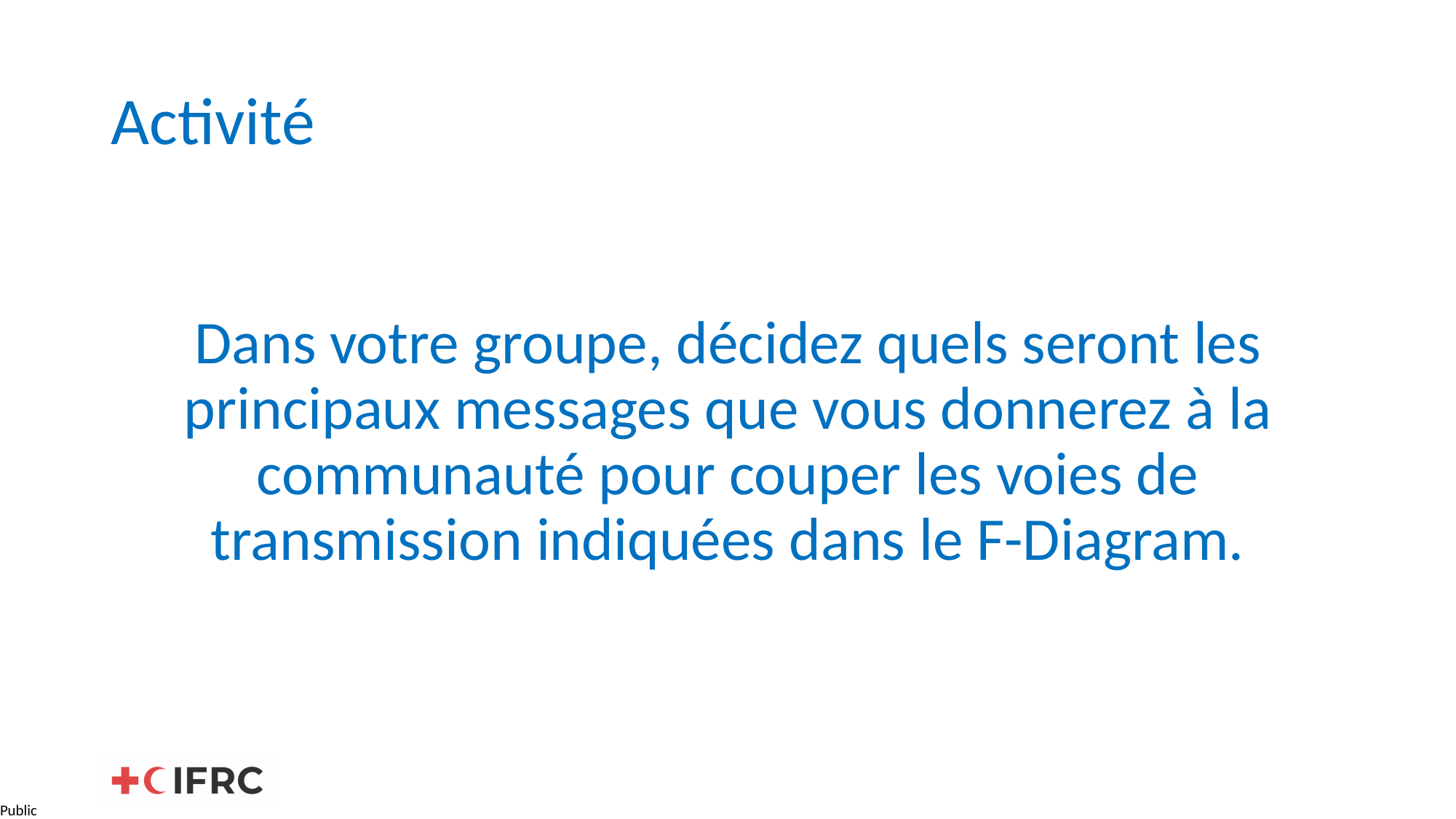

# Activité

Dans votre groupe, décidez quels seront les principaux messages que vous donnerez à la communauté pour couper les voies de transmission indiquées dans le F-Diagram.